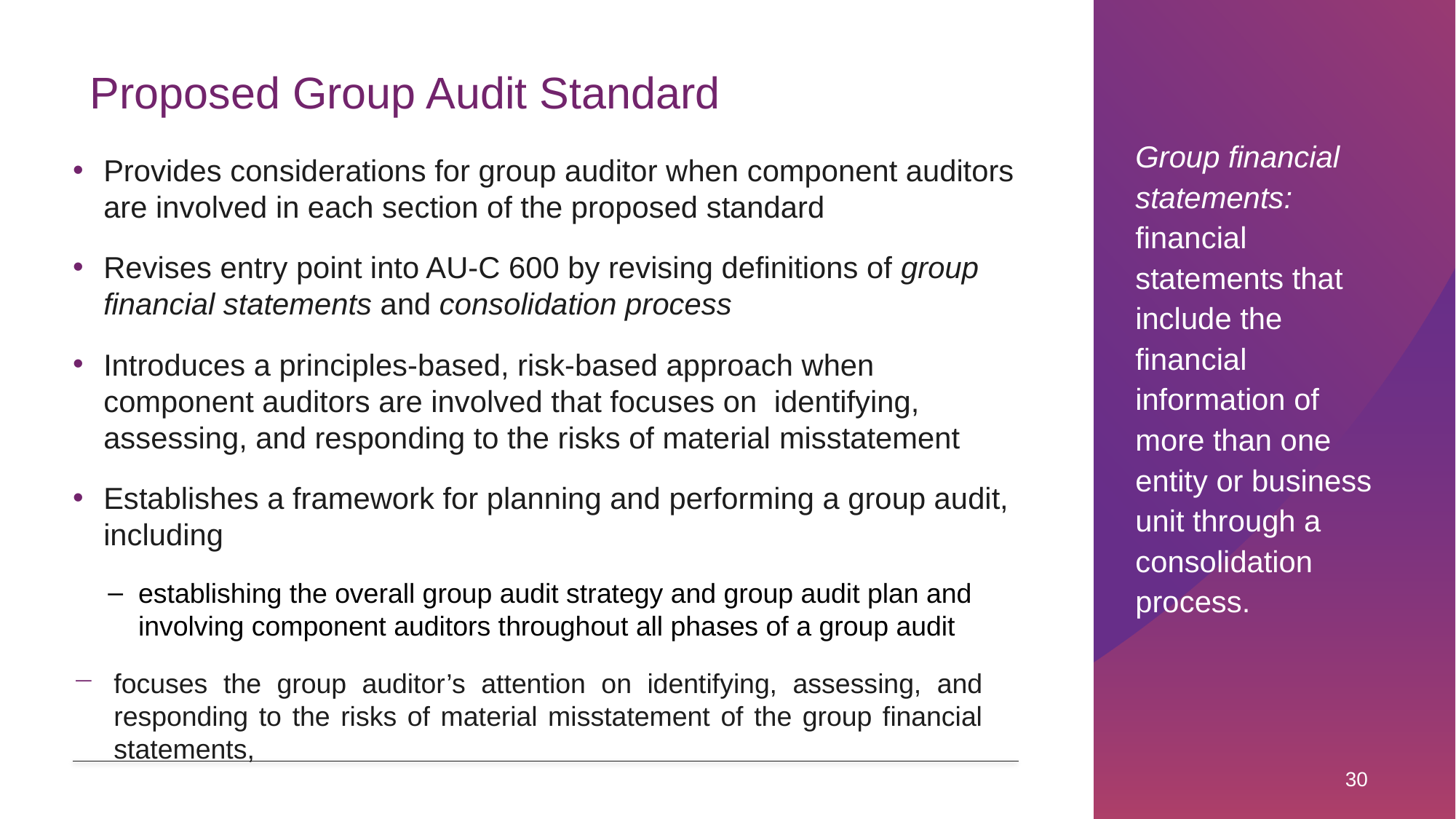

# Proposed Group Audit Standard
Group financial statements:  financial statements that include the financial information of more than one entity or business unit through a consolidation process.

Provides considerations for group auditor when component auditors are involved in each section of the proposed standard
Revises entry point into AU-C 600 by revising definitions of group financial statements and consolidation process
Introduces a principles-based, risk-based approach when component auditors are involved that focuses on  identifying, assessing, and responding to the risks of material misstatement
Establishes a framework for planning and performing a group audit, including
establishing the overall group audit strategy and group audit plan and involving component auditors throughout all phases of a group audit
focuses the group auditor’s attention on identifying, assessing, and responding to the risks of material misstatement of the group financial statements,